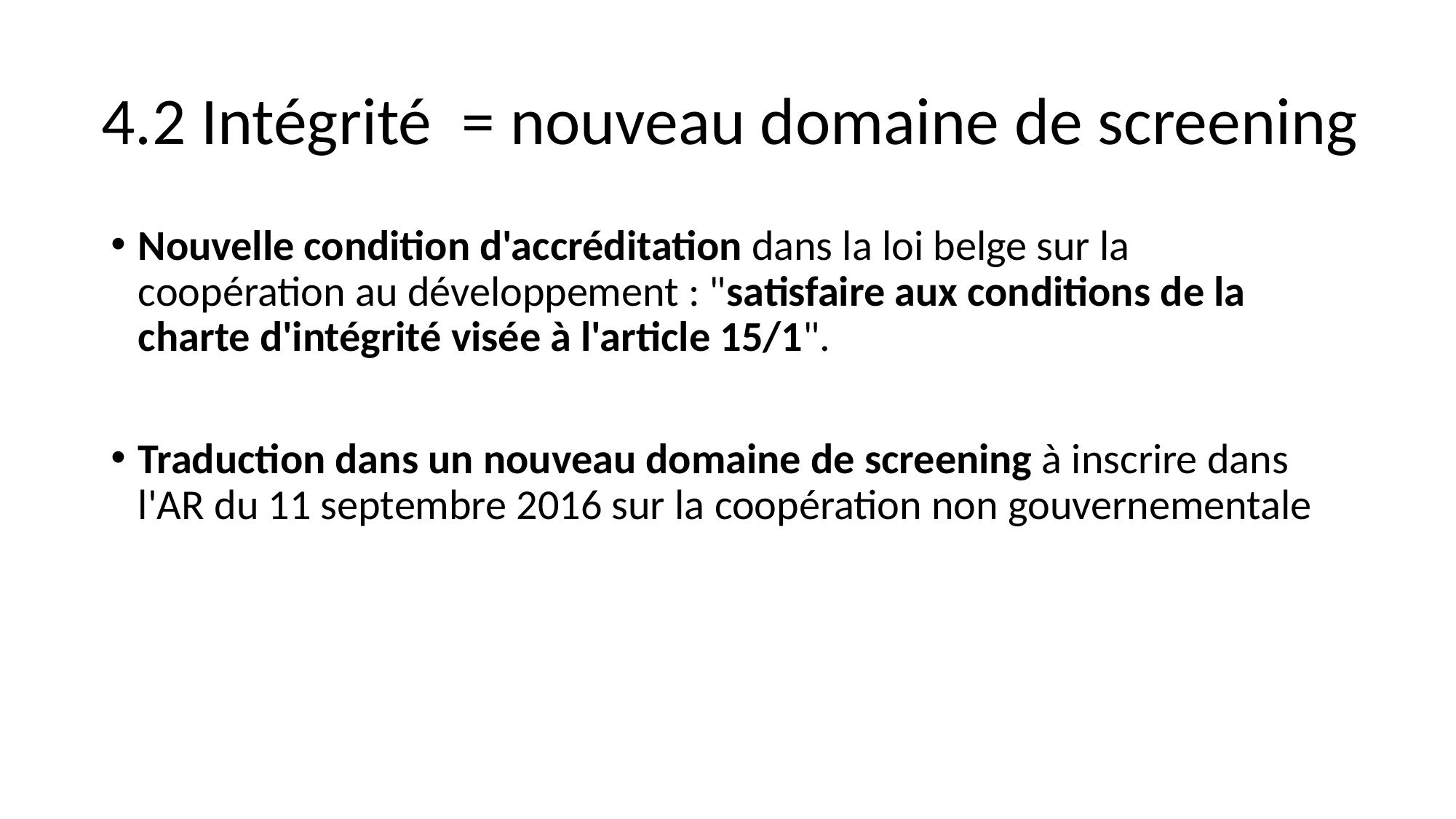

# 4.2 Intégrité  = nouveau domaine de screening
Nouvelle condition d'accréditation dans la loi belge sur la coopération au développement : "satisfaire aux conditions de la charte d'intégrité visée à l'article 15/1".

Traduction dans un nouveau domaine de screening à inscrire dans l'AR du 11 septembre 2016 sur la coopération non gouvernementale